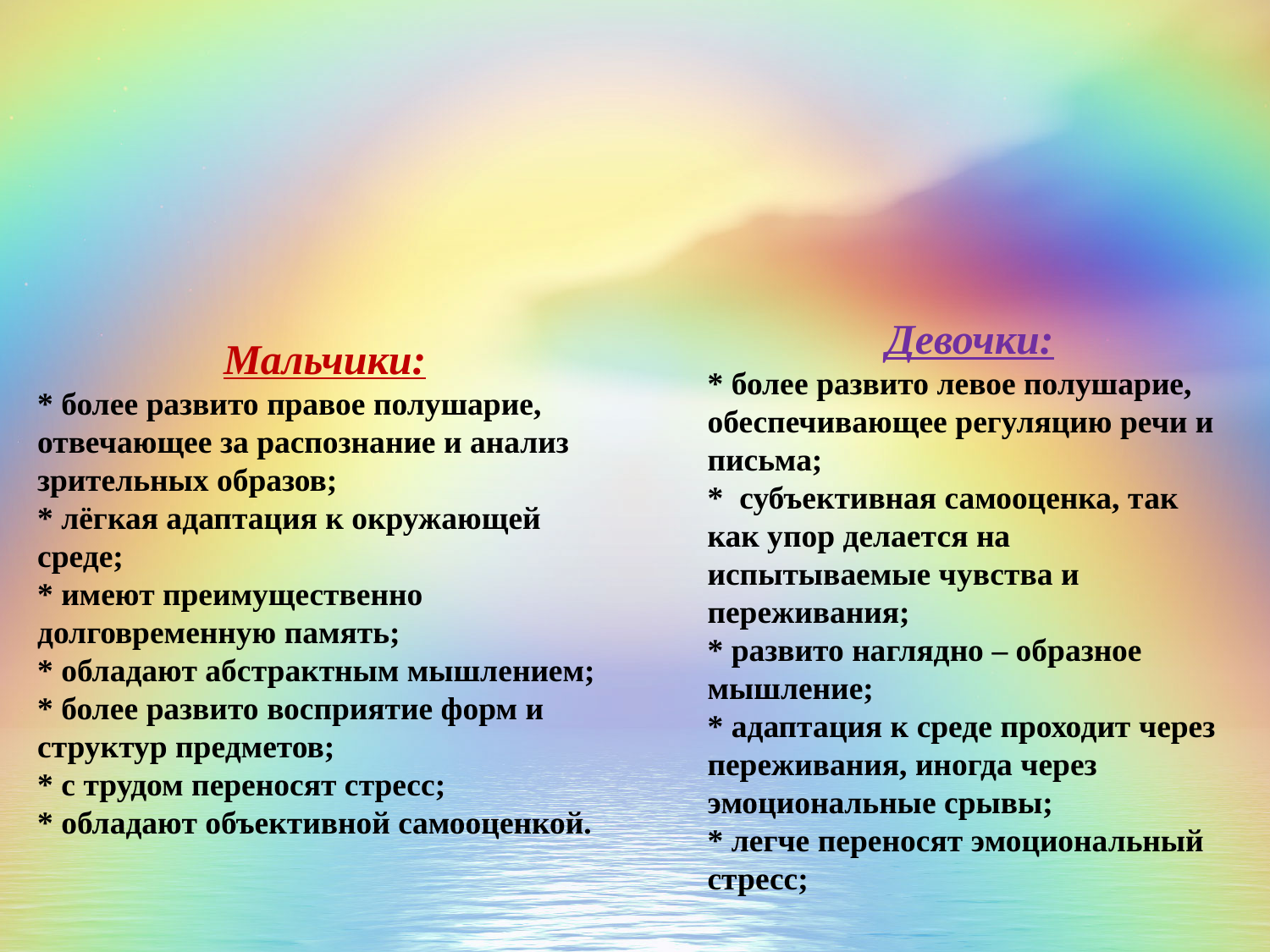

# Условные гендерные различия мальчиков и девочек: На психологическом уровне
Девочки:
* более развито левое полушарие, обеспечивающее регуляцию речи и письма;
*  субъективная самооценка, так как упор делается на испытываемые чувства и переживания;
* развито наглядно – образное мышление;
* адаптация к среде проходит через переживания, иногда через эмоциональные срывы;
* легче переносят эмоциональный стресс;
Мальчики:
* более развито правое полушарие, отвечающее за распознание и анализ зрительных образов;
* лёгкая адаптация к окружающей среде;
* имеют преимущественно долговременную память;
* обладают абстрактным мышлением;
* более развито восприятие форм и структур предметов;
* с трудом переносят стресс;
* обладают объективной самооценкой.